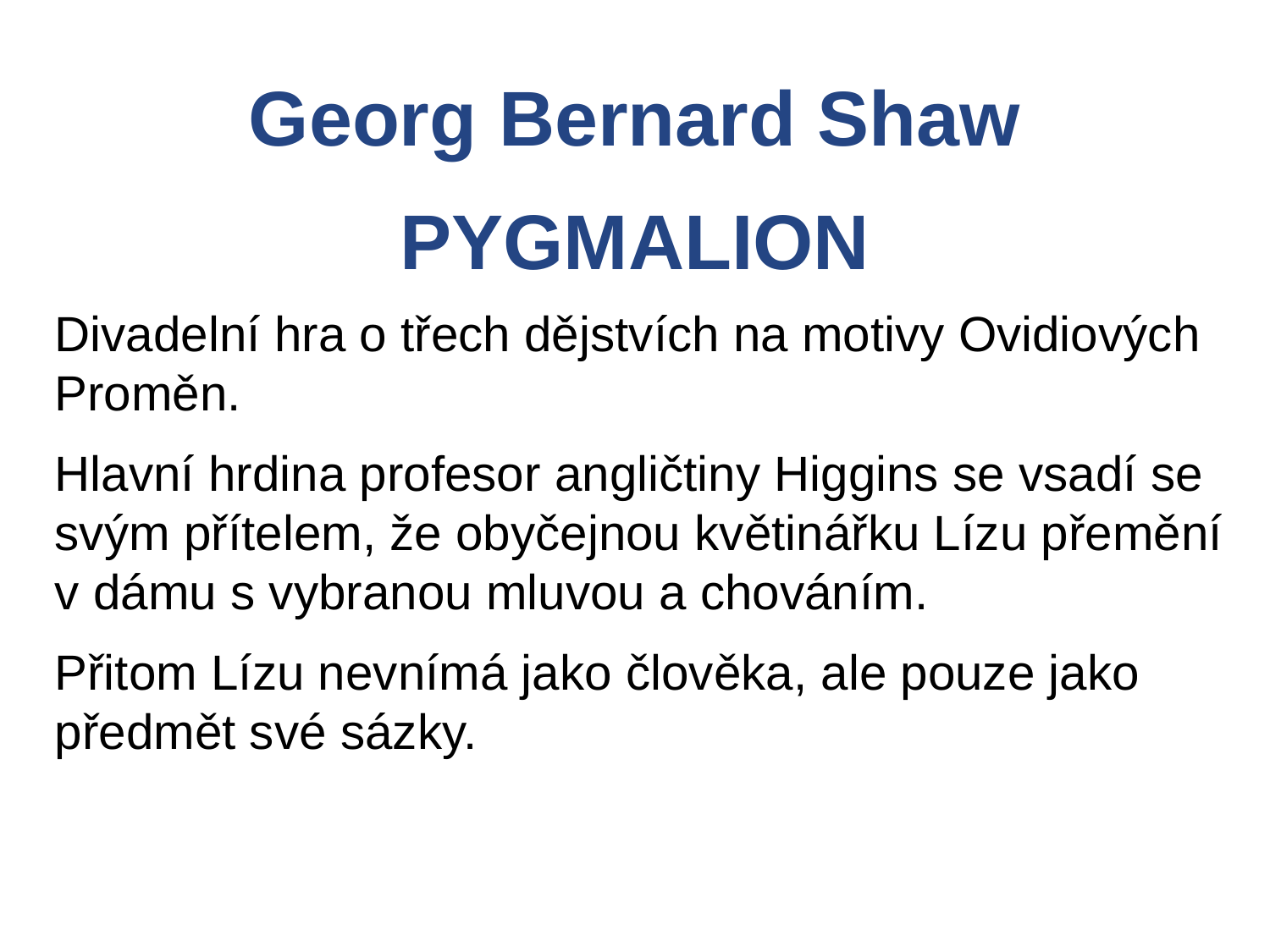

Georg Bernard Shaw
PYGMALION
Divadelní hra o třech dějstvích na motivy Ovidiových Proměn.
Hlavní hrdina profesor angličtiny Higgins se vsadí se svým přítelem, že obyčejnou květinářku Lízu přemění v dámu s vybranou mluvou a chováním.
Přitom Lízu nevnímá jako člověka, ale pouze jako předmět své sázky.